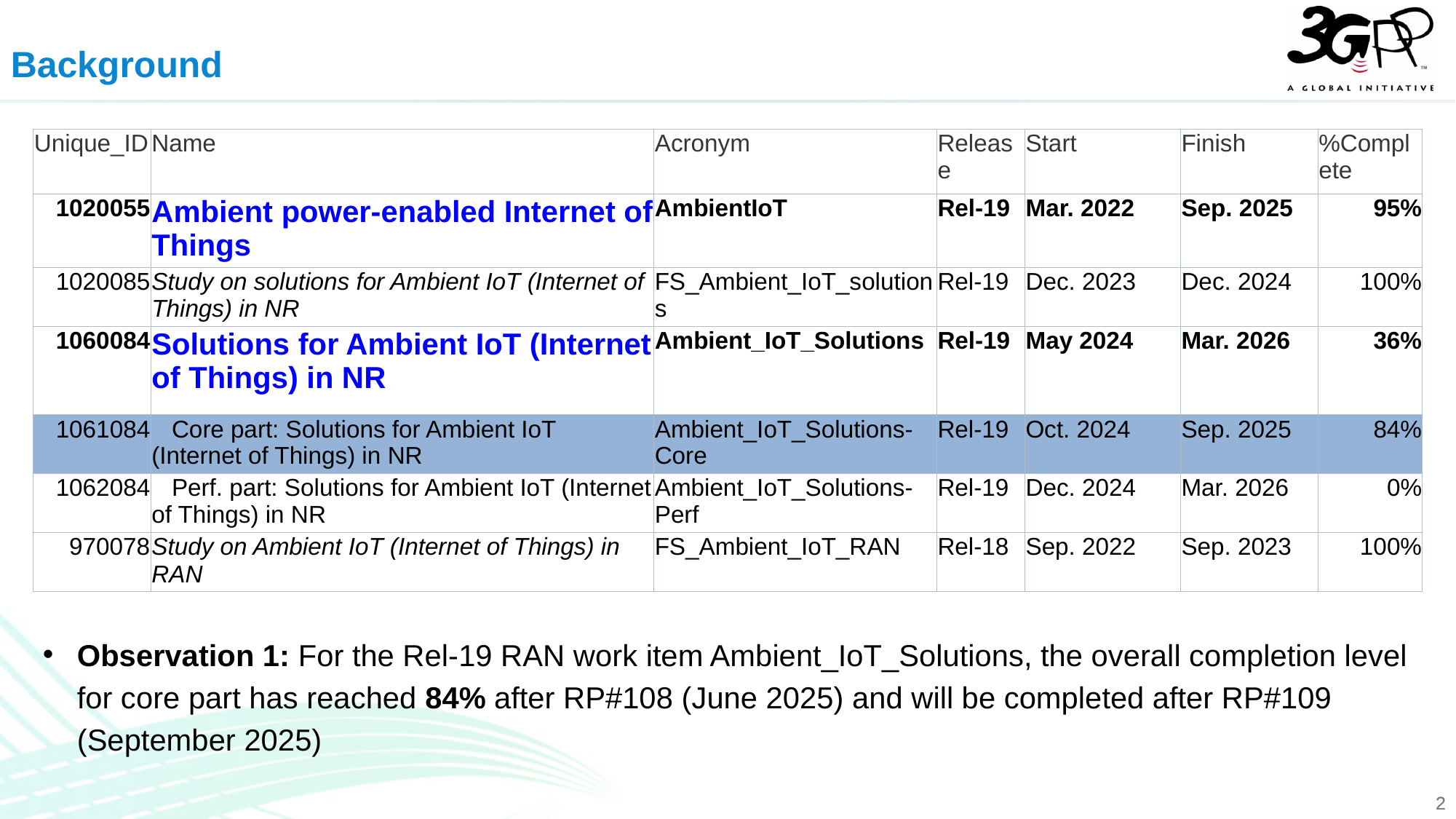

Background
| Unique\_ID | Name | Acronym | Release | Start | Finish | %Complete |
| --- | --- | --- | --- | --- | --- | --- |
| 1020055 | Ambient power-enabled Internet of Things | AmbientIoT | Rel-19 | Mar. 2022 | Sep. 2025 | 95% |
| 1020085 | Study on solutions for Ambient IoT (Internet of Things) in NR | FS\_Ambient\_IoT\_solutions | Rel-19 | Dec. 2023 | Dec. 2024 | 100% |
| 1060084 | Solutions for Ambient IoT (Internet of Things) in NR | Ambient\_IoT\_Solutions | Rel-19 | May 2024 | Mar. 2026 | 36% |
| 1061084 | Core part: Solutions for Ambient IoT (Internet of Things) in NR | Ambient\_IoT\_Solutions-Core | Rel-19 | Oct. 2024 | Sep. 2025 | 84% |
| 1062084 | Perf. part: Solutions for Ambient IoT (Internet of Things) in NR | Ambient\_IoT\_Solutions-Perf | Rel-19 | Dec. 2024 | Mar. 2026 | 0% |
| 970078 | Study on Ambient IoT (Internet of Things) in RAN | FS\_Ambient\_IoT\_RAN | Rel-18 | Sep. 2022 | Sep. 2023 | 100% |
Observation 1: For the Rel-19 RAN work item Ambient_IoT_Solutions, the overall completion level for core part has reached 84% after RP#108 (June 2025) and will be completed after RP#109 (September 2025)